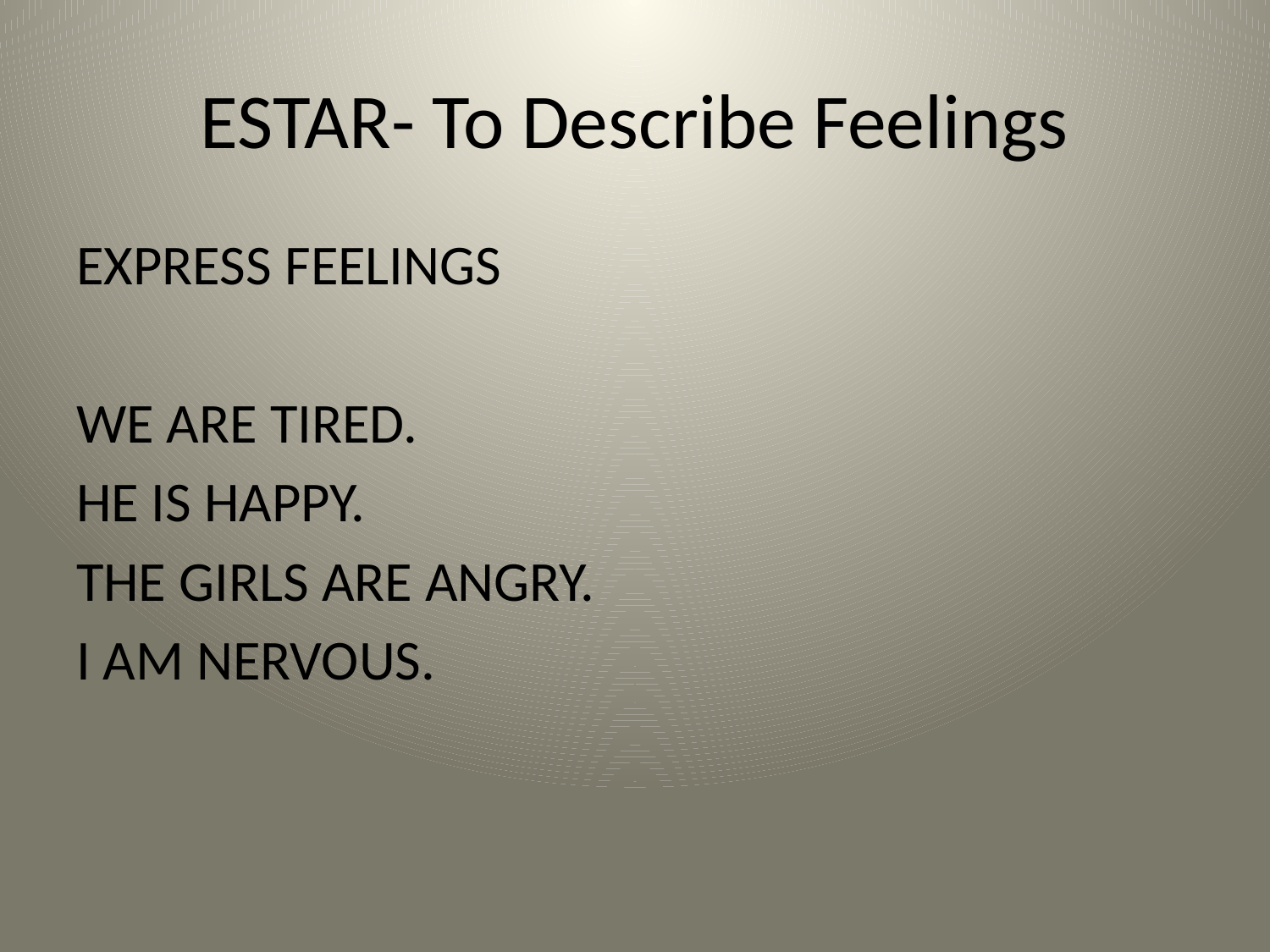

# ESTAR- To Describe Feelings
EXPRESS FEELINGS

WE ARE TIRED.
HE IS HAPPY.
THE GIRLS ARE ANGRY.
I AM NERVOUS.